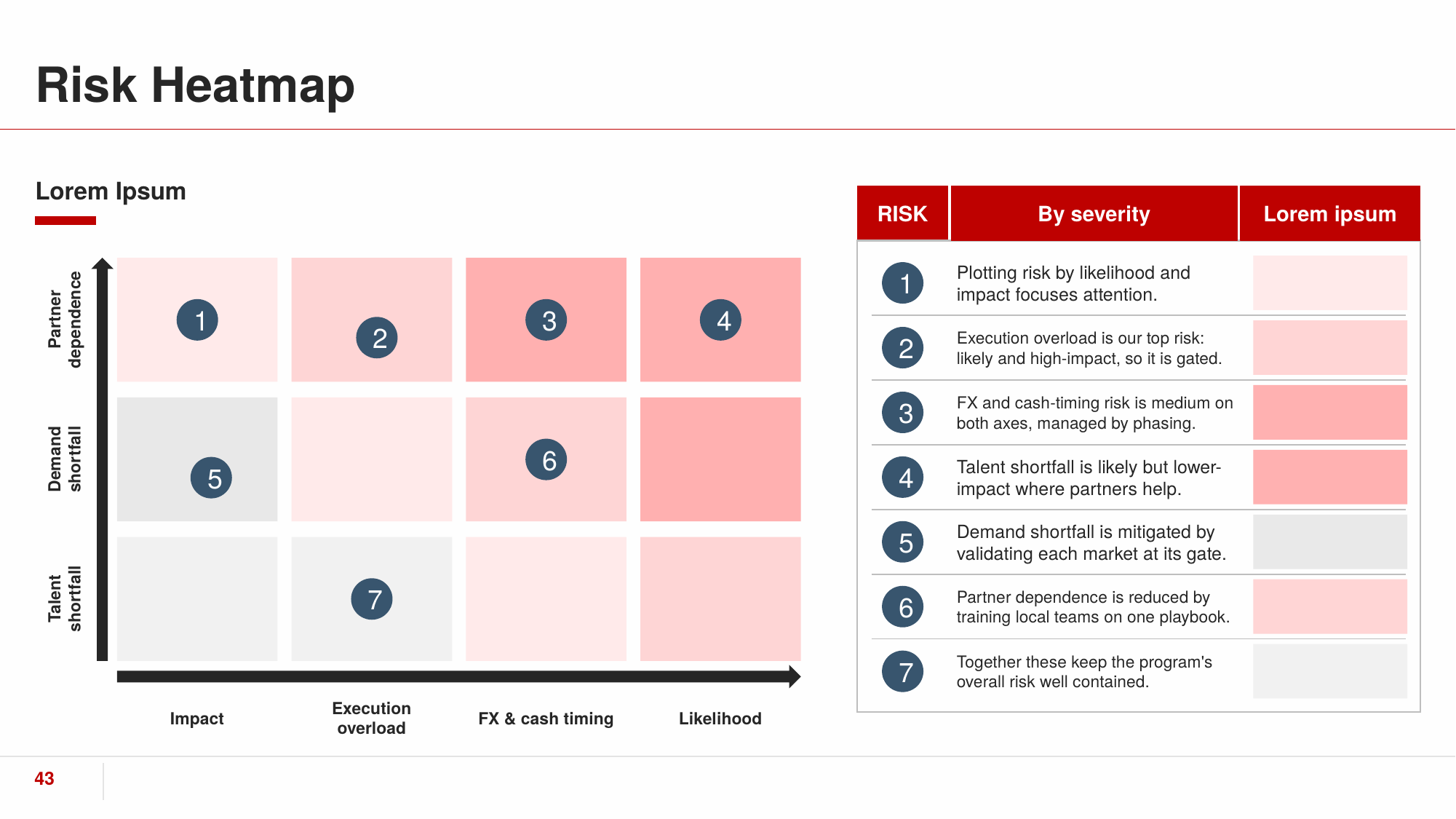

# Risk Heatmap
Lorem Ipsum
RISK
By severity
Lorem ipsum

Plotting risk by likelihood and impact focuses attention.

1
1
3
4
Partner dependence
2
Execution overload is our top risk: likely and high-impact, so it is gated.

2
FX and cash-timing risk is medium on both axes, managed by phasing.

3

6
Demand shortfall

Talent shortfall is likely but lower-impact where partners help.

4
5
Demand shortfall is mitigated by validating each market at its gate.

5

7
Partner dependence is reduced by training local teams on one playbook.

Talent shortfall
6
Together these keep the program's overall risk well contained.

7

Impact
Execution overload
FX & cash timing
Likelihood
43